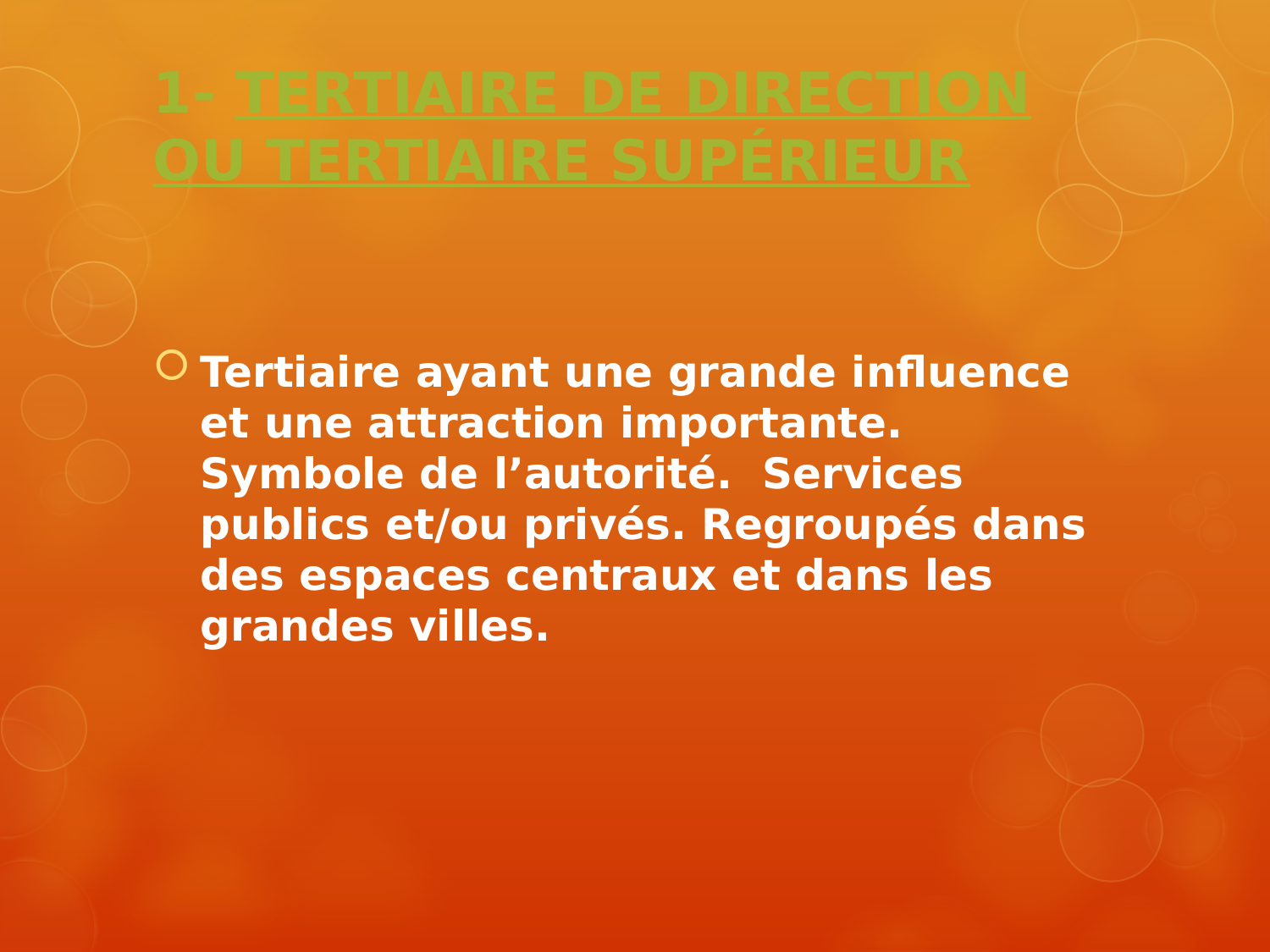

# 1- Tertiaire de direction ou tertiaire supérieur
Tertiaire ayant une grande influence et une attraction importante. Symbole de l’autorité.  Services publics et/ou privés. Regroupés dans des espaces centraux et dans les grandes villes.